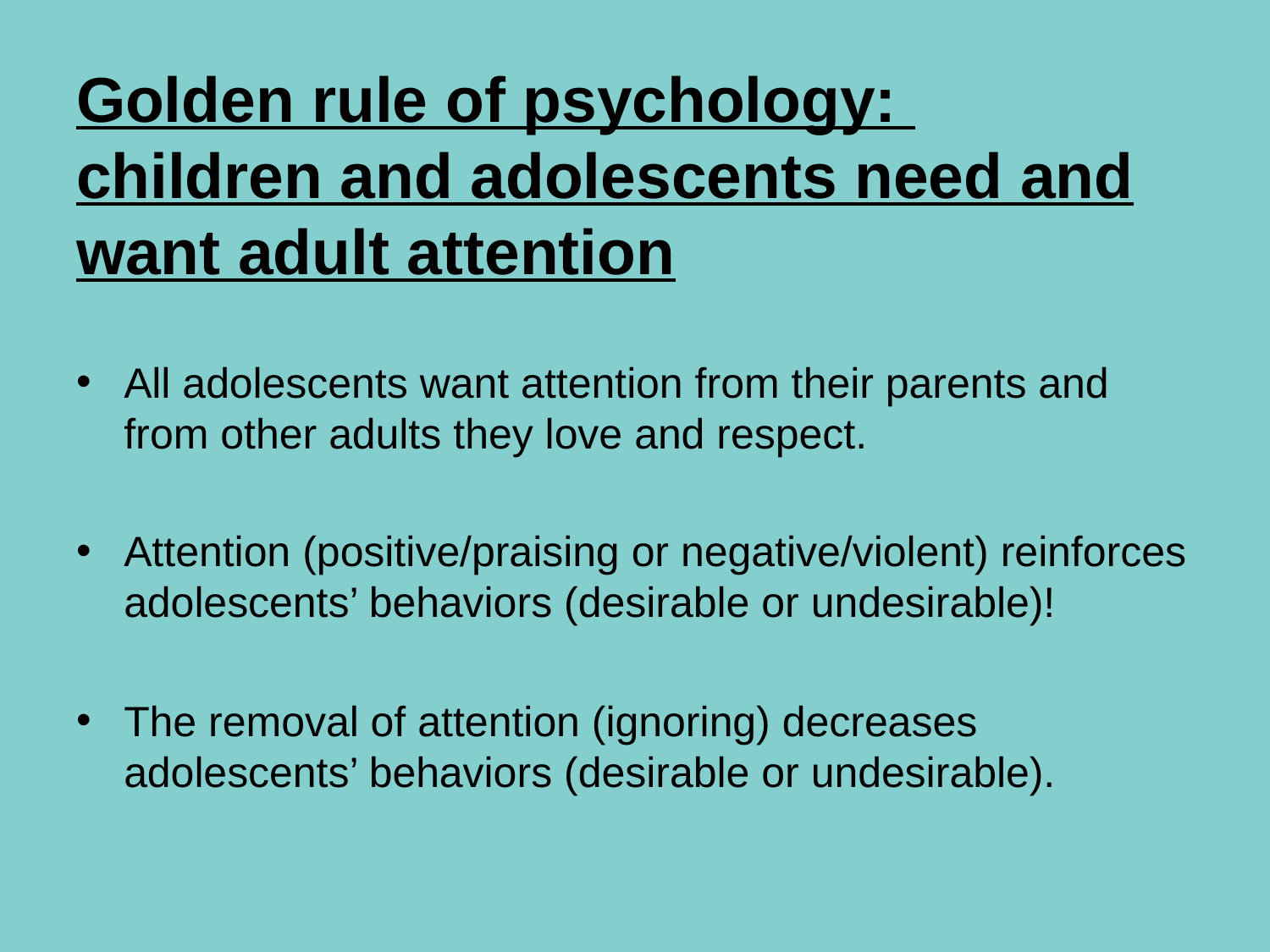

# Golden rule of psychology: children and adolescents need and want adult attention
All adolescents want attention from their parents and from other adults they love and respect.

Attention (positive/praising or negative/violent) reinforces adolescents’ behaviors (desirable or undesirable)!

The removal of attention (ignoring) decreases adolescents’ behaviors (desirable or undesirable).